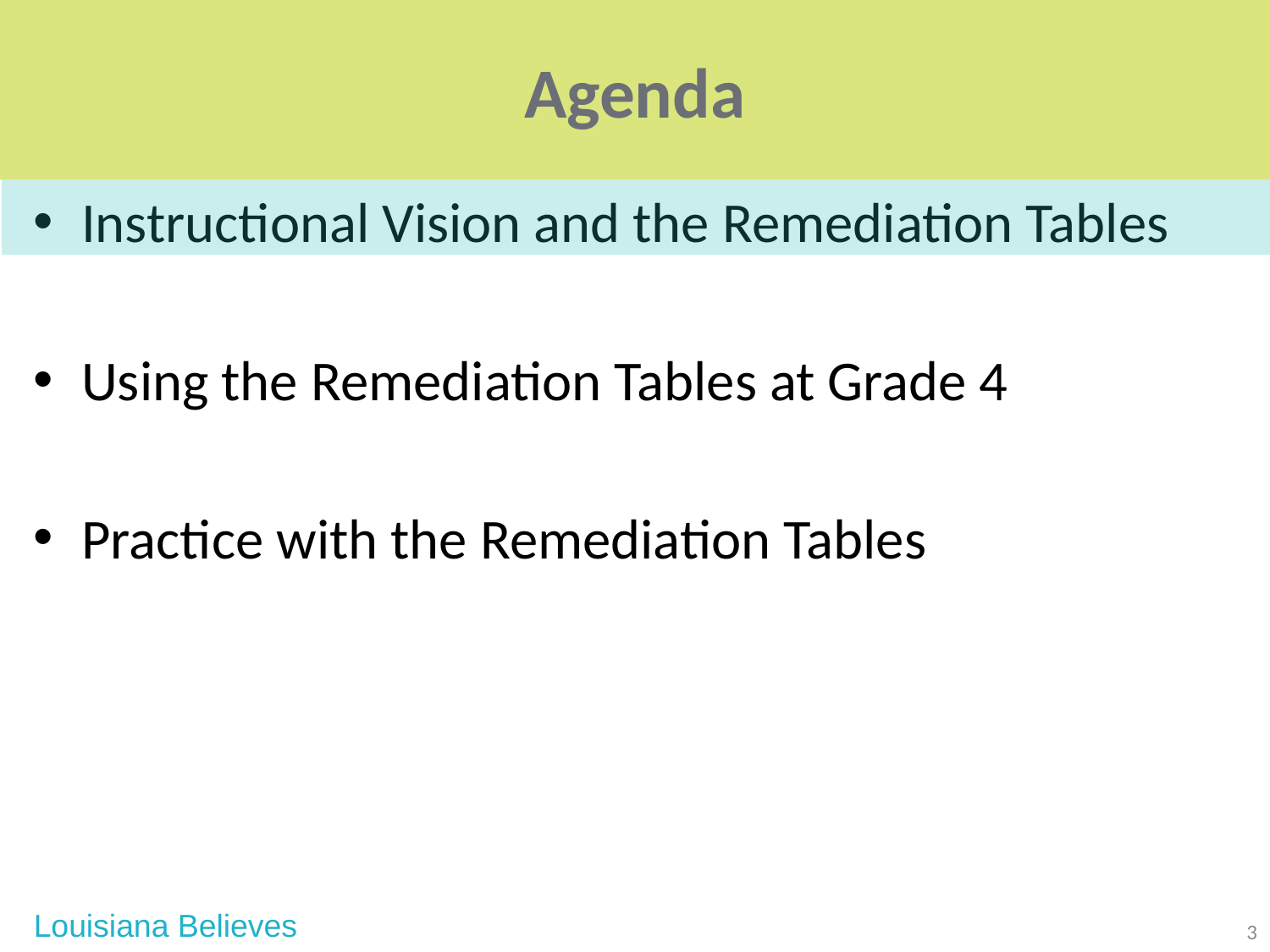

# Agenda

Instructional Vision and the Remediation Tables

Using the Remediation Tables at Grade 4

Practice with the Remediation Tables
Louisiana Believes
3